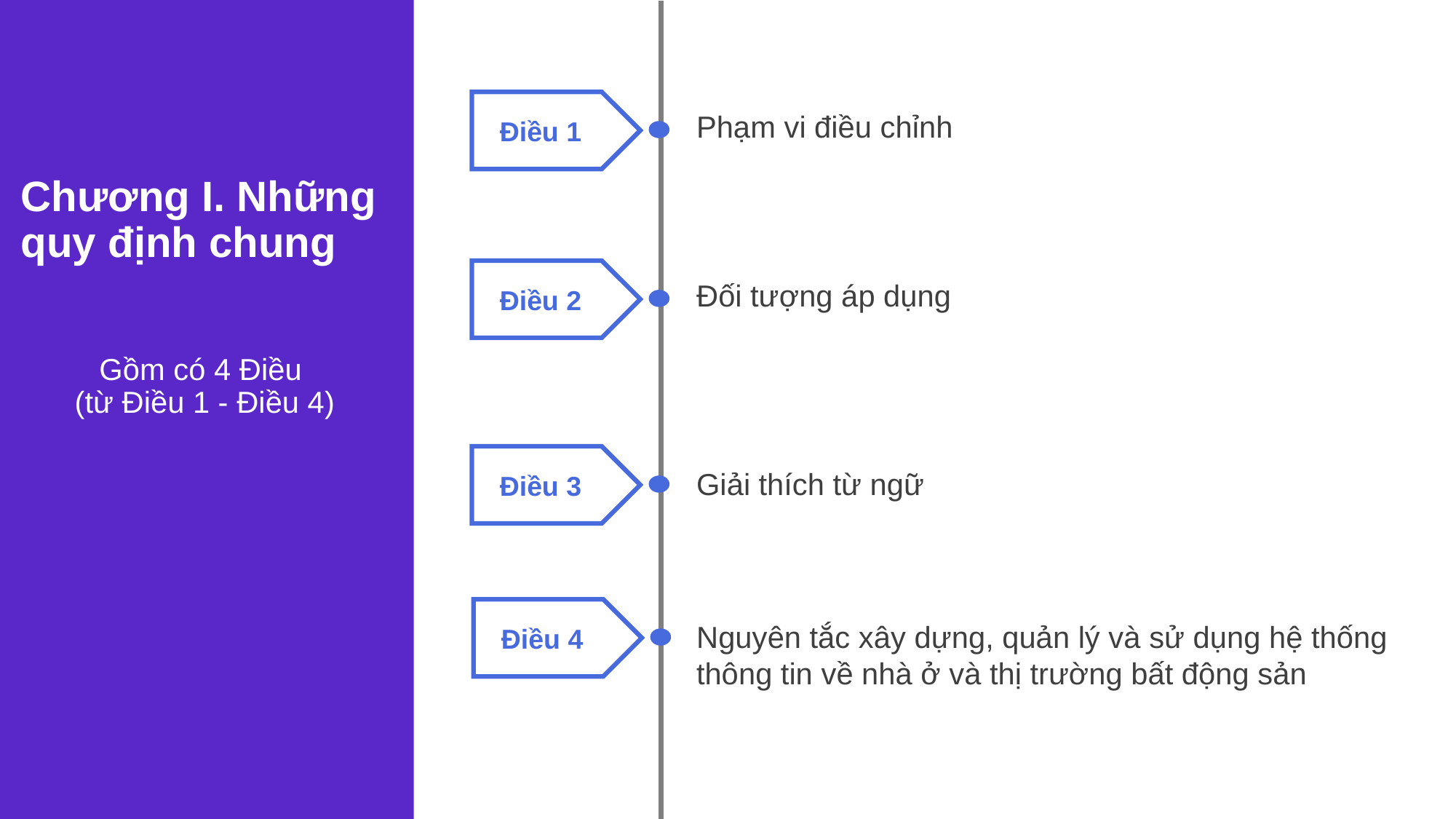

Điều 1

Phạm vi điều chỉnh
Chương I. Những quy định chung

Điều 2

Đối tượng áp dụng
Gồm có 4 Điều
(từ Điều 1 - Điều 4)

Điều 3

Giải thích từ ngữ

Điều 4

Nguyên tắc xây dựng, quản lý và sử dụng hệ thống thông tin về nhà ở và thị trường bất động sản